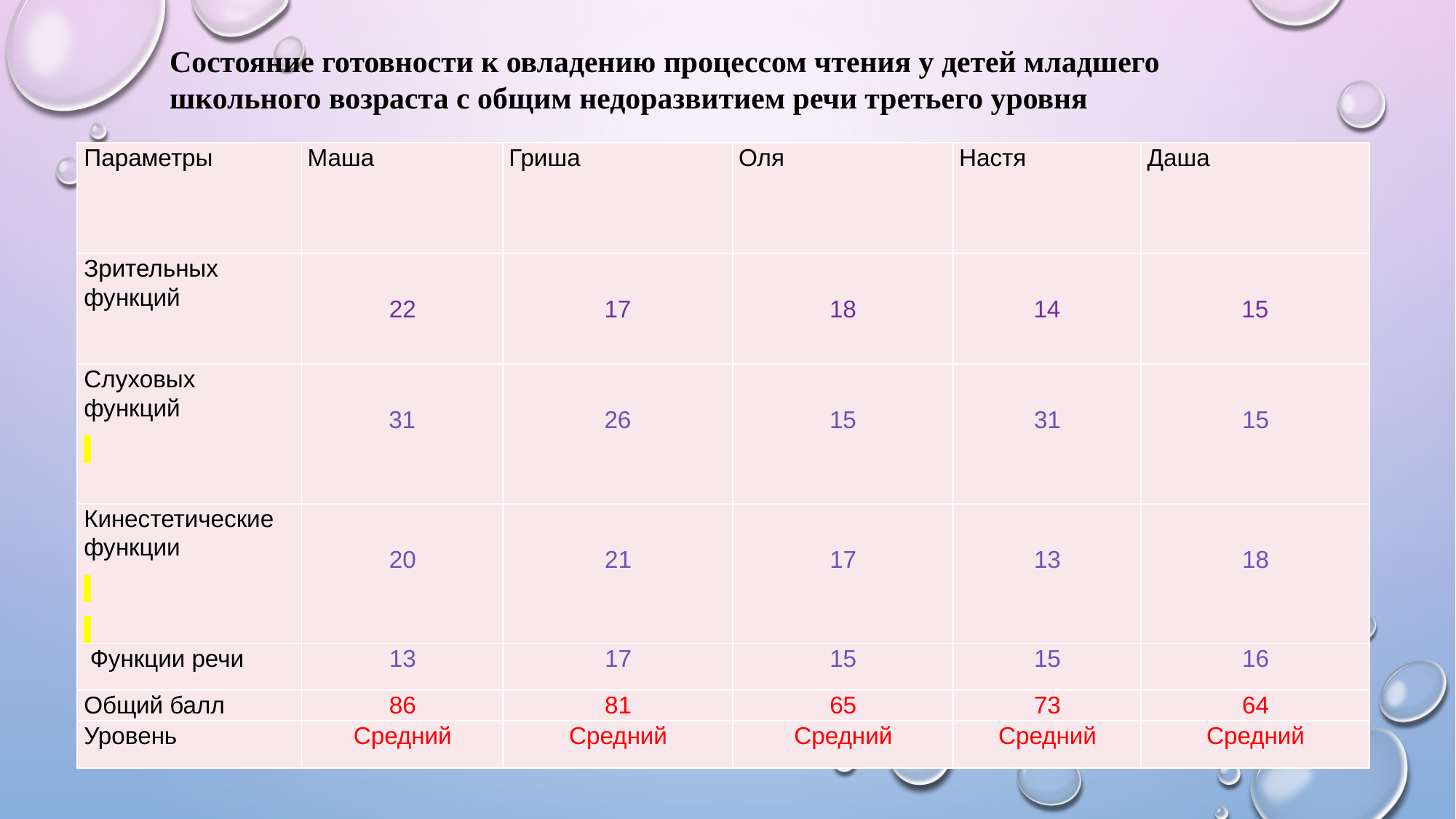

Состояние готовности к овладению процессом чтения у детей младшего школьного возраста с общим недоразвитием речи третьего уровня

| Параметры | Маша | Гриша | Оля | Настя | Даша |
| --- | --- | --- | --- | --- | --- |
| Зрительных функций | 22 | 17 | 18 | 14 | 15 |
| Слуховых функций | 31 | 26 | 15 | 31 | 15 |
| Кинестетические функции | 20 | 21 | 17 | 13 | 18 |
| Функции речи | 13 | 17 | 15 | 15 | 16 |
| Общий балл | 86 | 81 | 65 | 73 | 64 |
| Уровень | Средний | Средний | Средний | Средний | Средний |